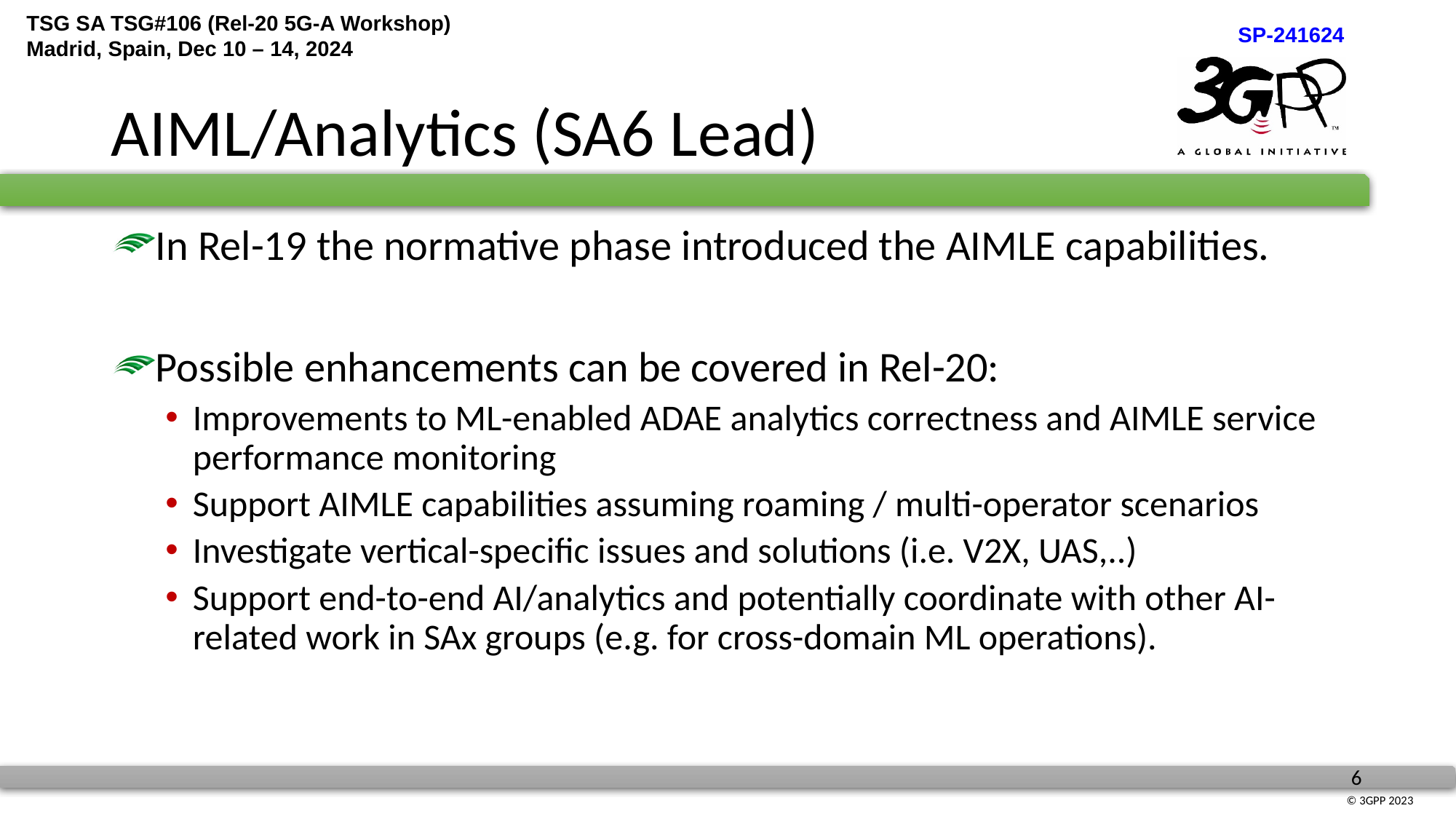

# AIML/Analytics (SA6 Lead)
In Rel-19 the normative phase introduced the AIMLE capabilities.

Possible enhancements can be covered in Rel-20:
Improvements to ML-enabled ADAE analytics correctness and AIMLE service performance monitoring
Support AIMLE capabilities assuming roaming / multi-operator scenarios
Investigate vertical-specific issues and solutions (i.e. V2X, UAS,..)
Support end-to-end AI/analytics and potentially coordinate with other AI-related work in SAx groups (e.g. for cross-domain ML operations).